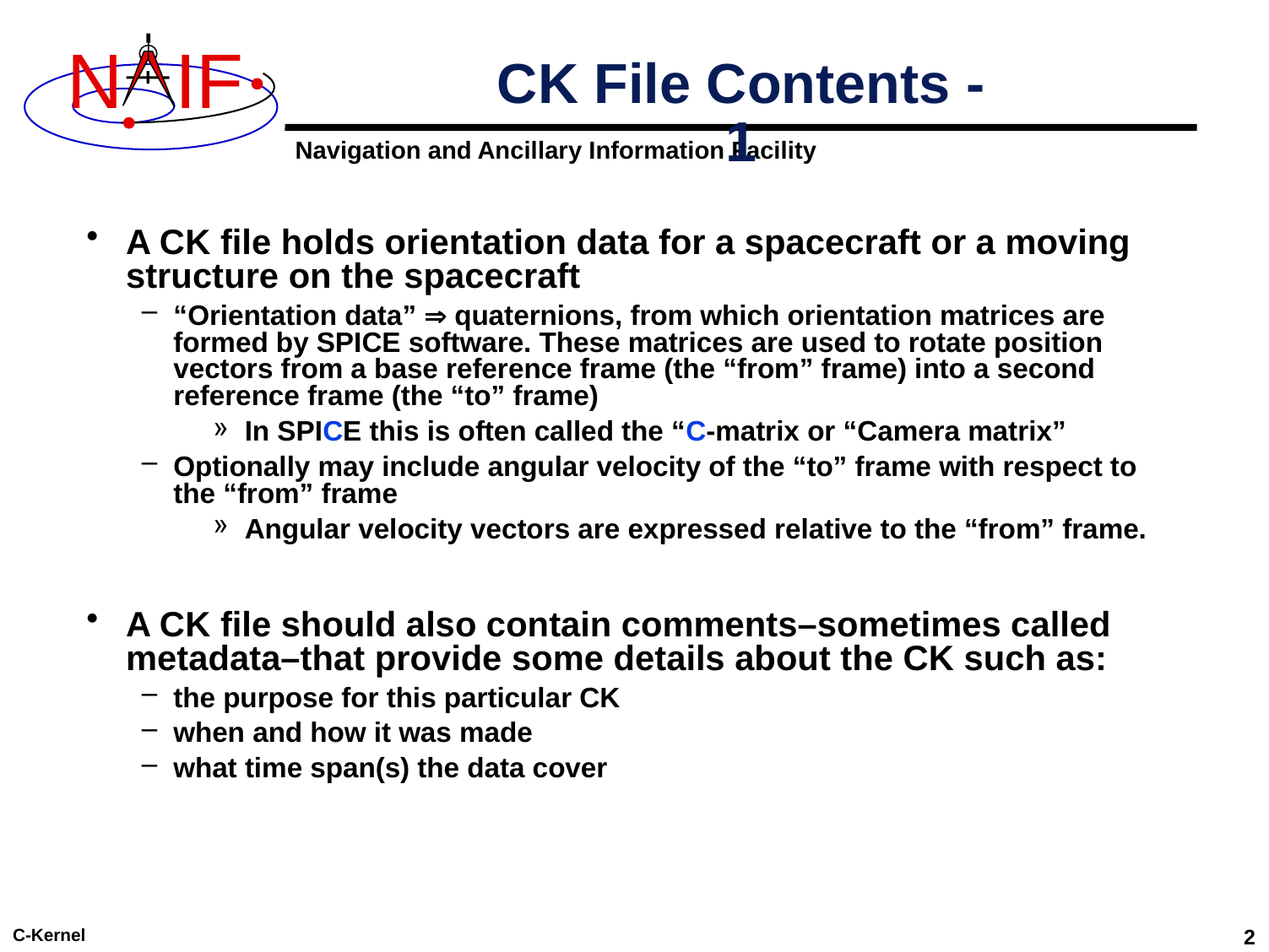

# CK File Contents - 1
A CK file holds orientation data for a spacecraft or a moving structure on the spacecraft
“Orientation data” ⇒ quaternions, from which orientation matrices are formed by SPICE software. These matrices are used to rotate position vectors from a base reference frame (the “from” frame) into a second reference frame (the “to” frame)
In SPICE this is often called the “C-matrix or “Camera matrix”
Optionally may include angular velocity of the “to” frame with respect to the “from” frame
Angular velocity vectors are expressed relative to the “from” frame.

A CK file should also contain comments–sometimes called metadata–that provide some details about the CK such as:
the purpose for this particular CK
when and how it was made
what time span(s) the data cover

C-Kernel
2